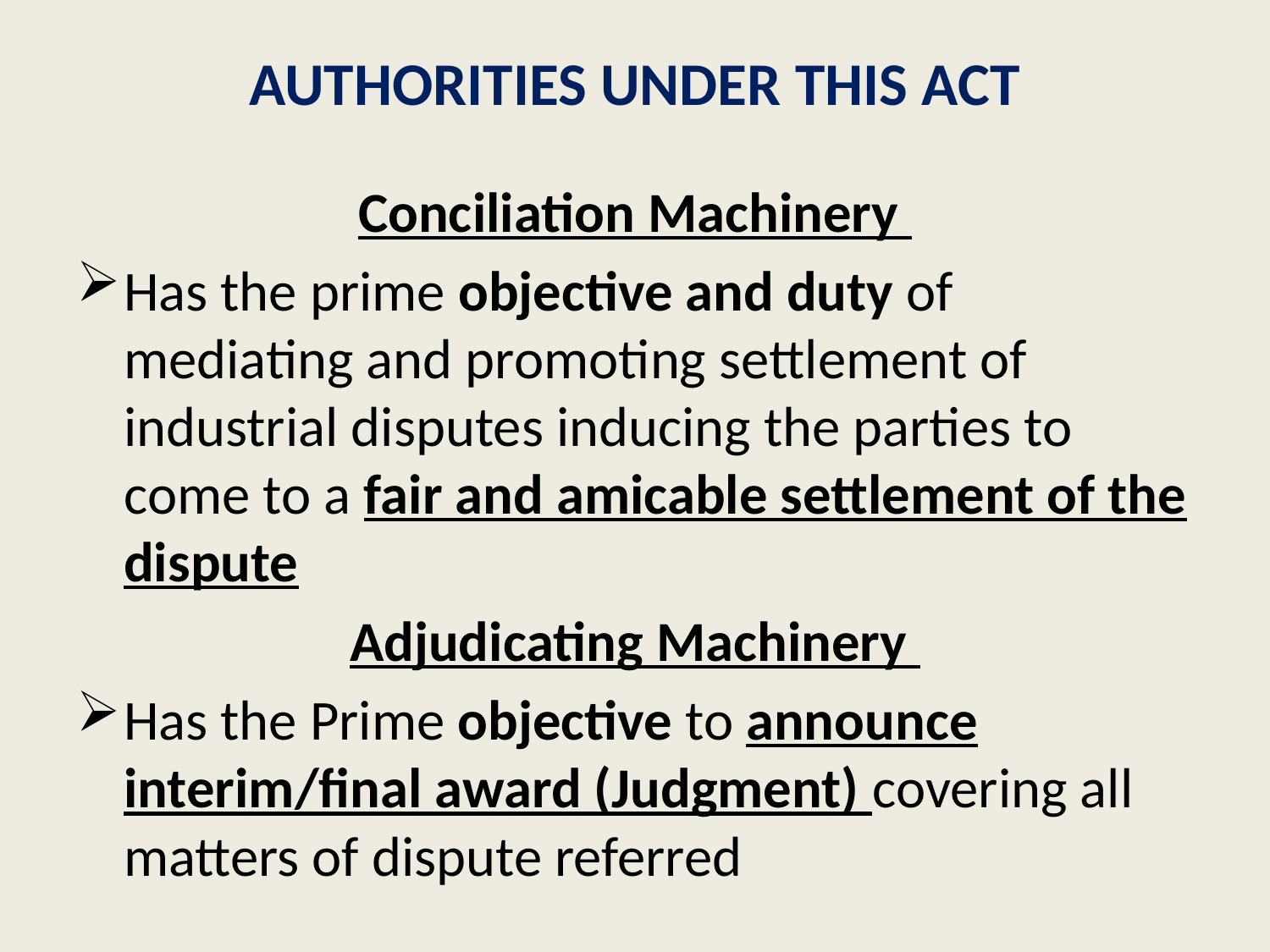

# AUTHORITIES UNDER THIS ACT
Conciliation Machinery
Has the prime objective and duty of mediating and promoting settlement of industrial disputes inducing the parties to come to a fair and amicable settlement of the dispute
Adjudicating Machinery
Has the Prime objective to announce interim/final award (Judgment) covering all matters of dispute referred